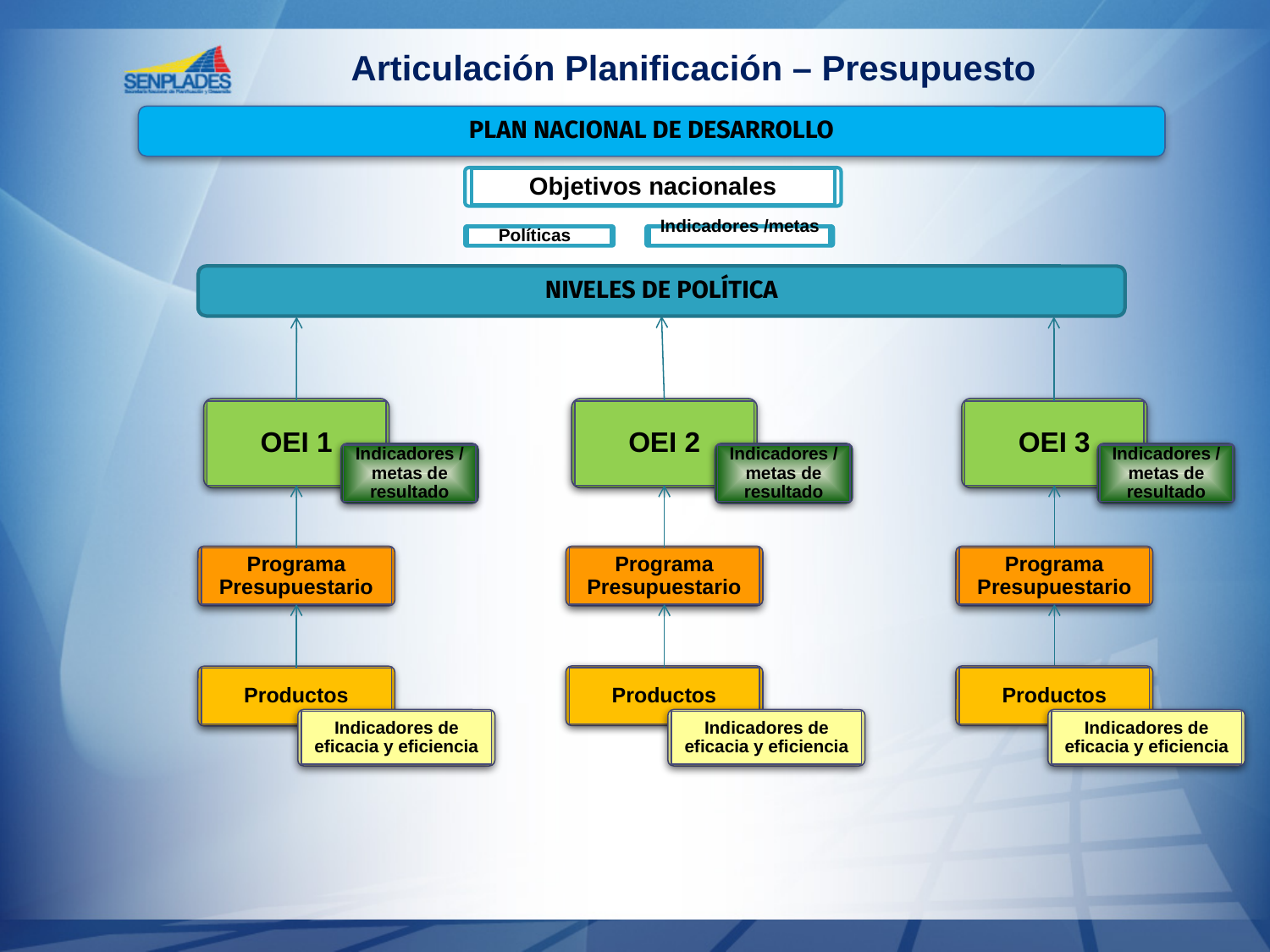

Articulación Planificación – Presupuesto
PLAN NACIONAL DE DESARROLLO

Objetivos nacionales

Políticas

Indicadores /metas
NIVELES DE POLÍTICA

OEI 1

OEI 2

OEI 3

Indicadores / metas de resultado

Indicadores / metas de resultado

Indicadores / metas de resultado

Programa Presupuestario

Programa Presupuestario

Programa Presupuestario

Productos

Productos

Productos

Indicadores de eficacia y eficiencia

Indicadores de eficacia y eficiencia

Indicadores de eficacia y eficiencia